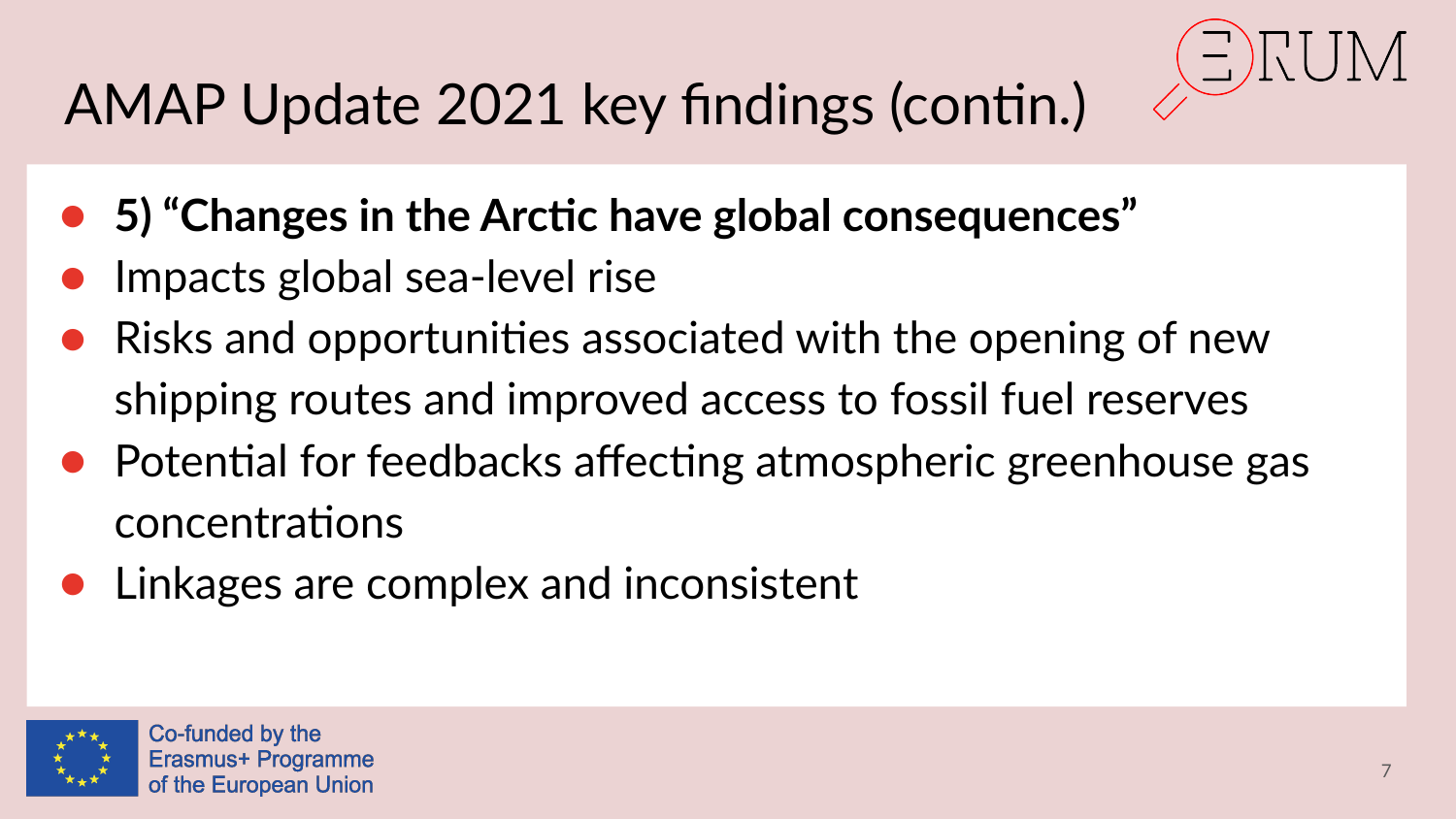

# AMAP Update 2021 key findings (contin.)
5) “Changes in the Arctic have global consequences”
Impacts global sea-level rise
Risks and opportunities associated with the opening of new shipping routes and improved access to fossil fuel reserves
Potential for feedbacks affecting atmospheric greenhouse gas concentrations
Linkages are complex and inconsistent
7